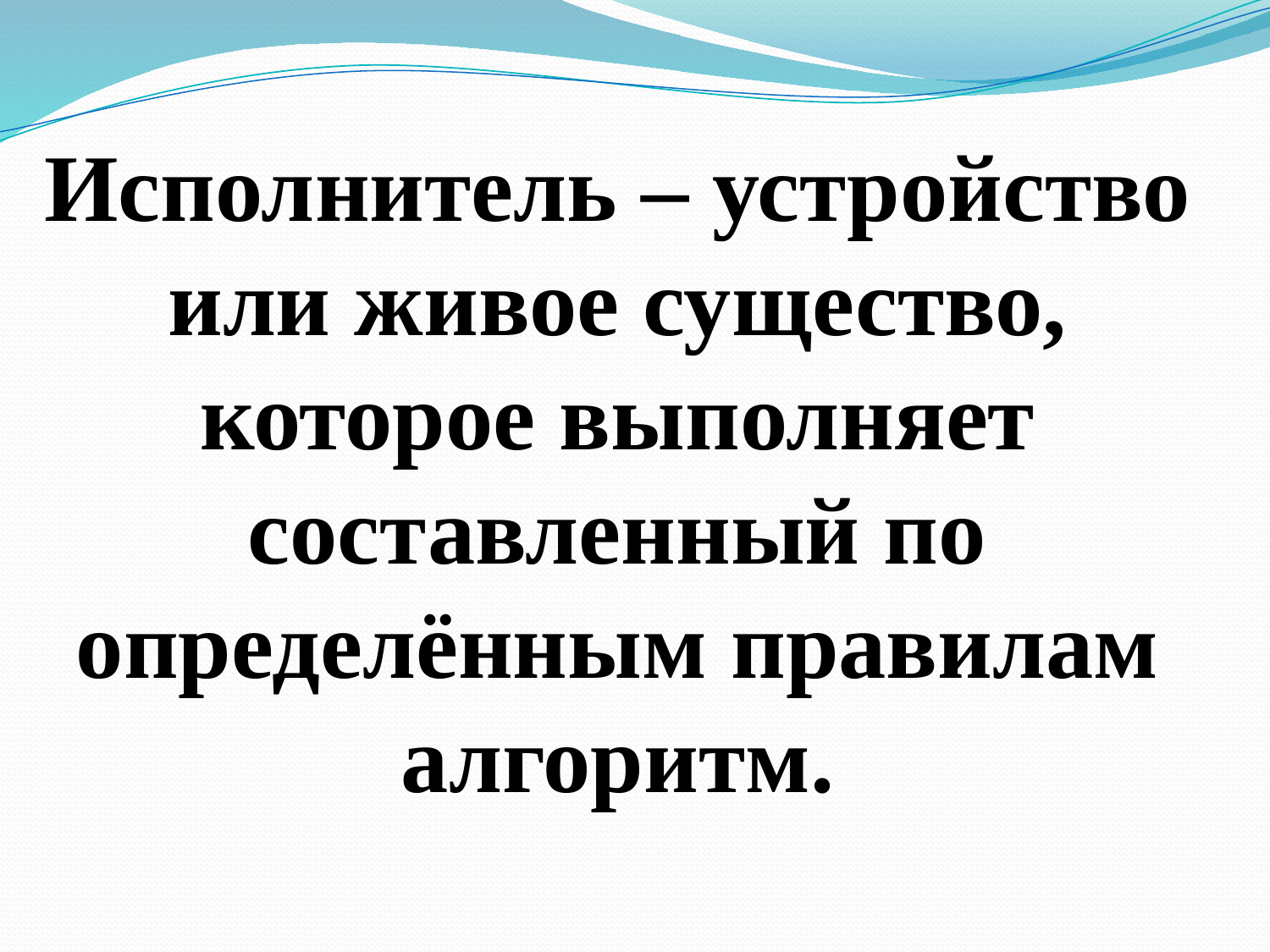

Исполнитель – устройство или живое существо, которое выполняет составленный по определённым правилам алгоритм.